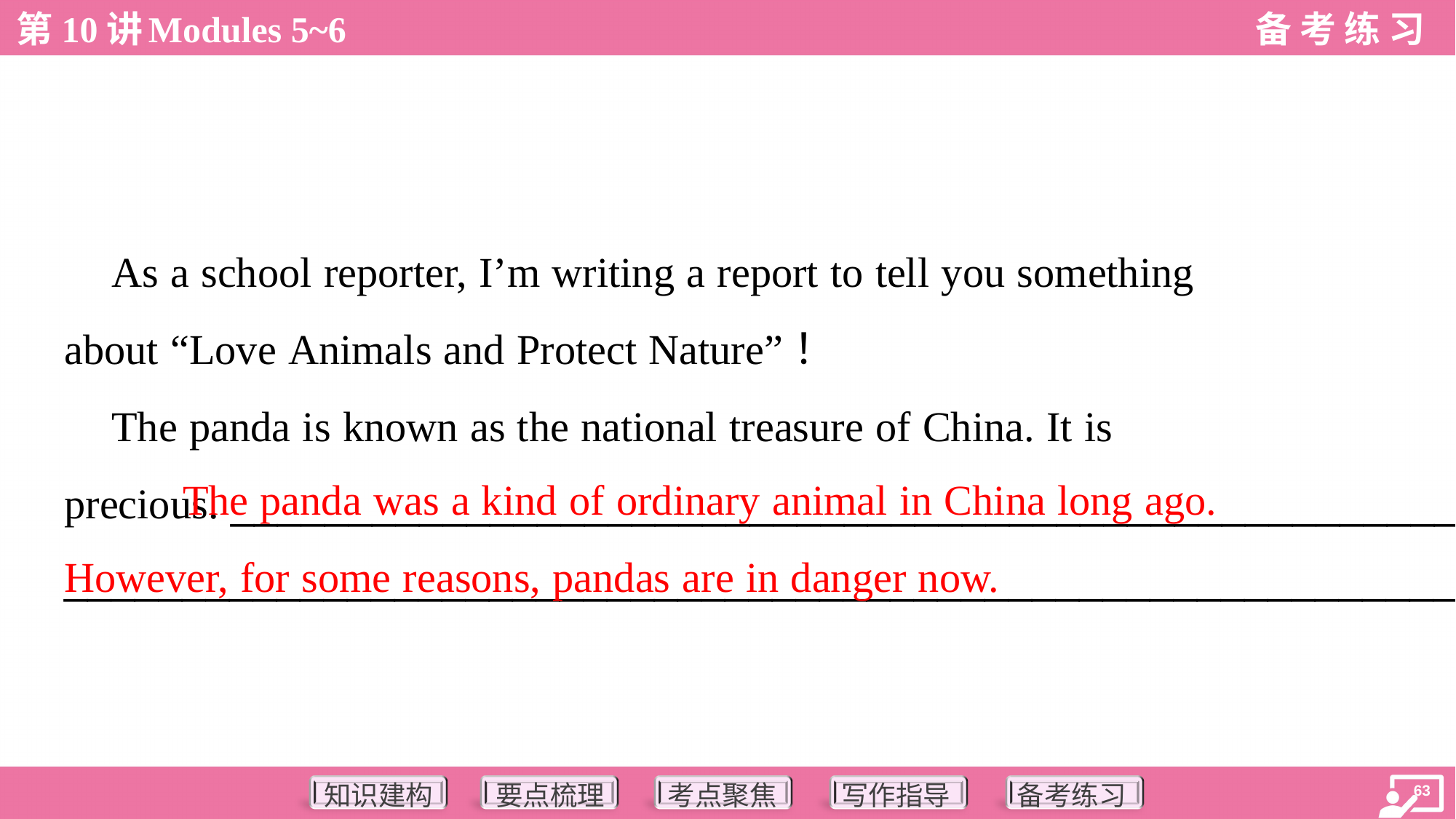

As a school reporter, I’m writing a report to tell you something
about “Love Animals and Protect Nature”！
    The panda is known as the national treasure of China. It is
precious. ______________________________________________________
______________________________________________________________
          The panda was a kind of ordinary animal in China long ago.
However, for some reasons, pandas are in danger now.